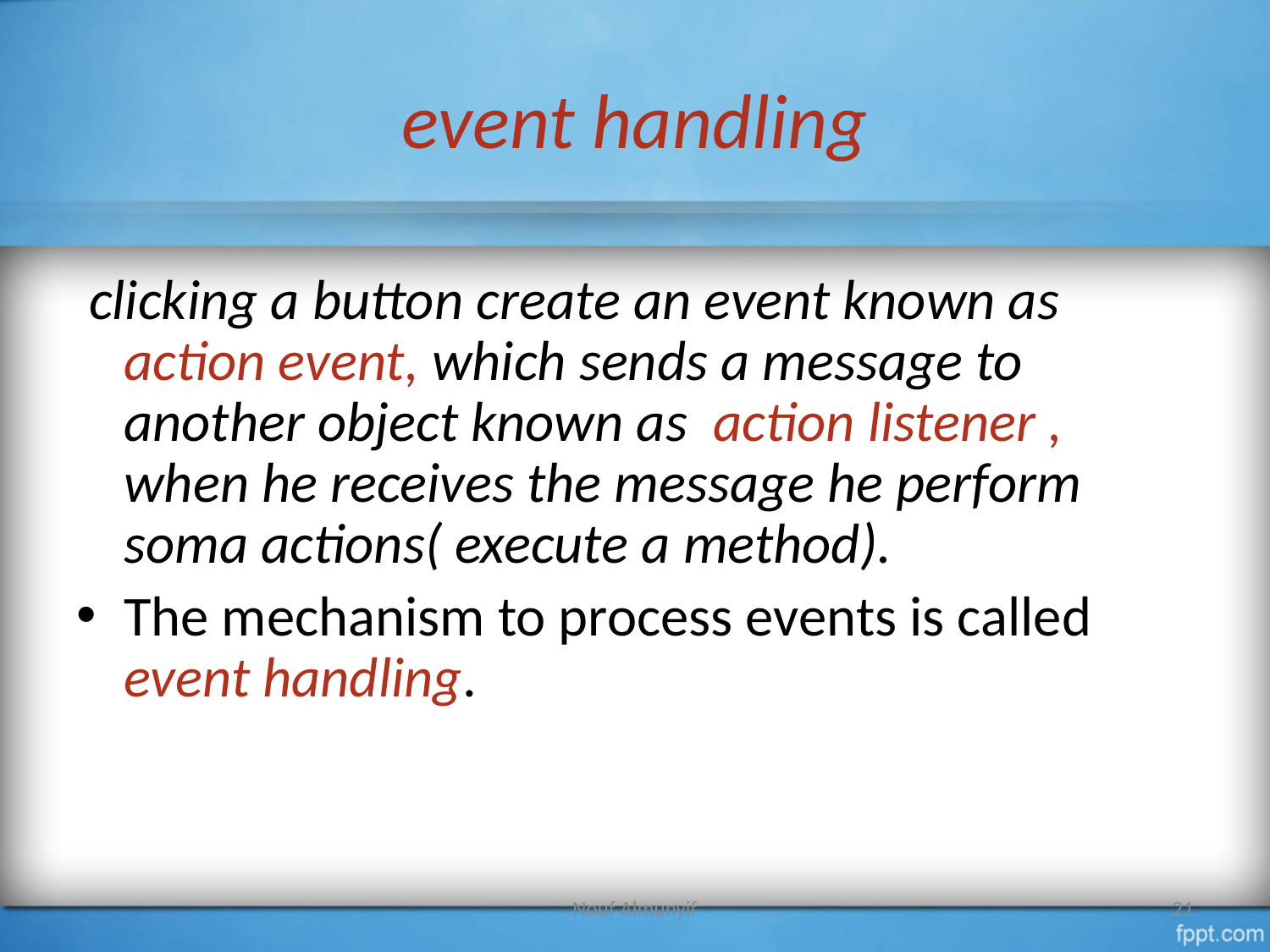

# event handling
 clicking a button create an event known as action event, which sends a message to another object known as  action listener , when he receives the message he perform soma actions( execute a method).
The mechanism to process events is called event handling.

Nouf Almunyif
21